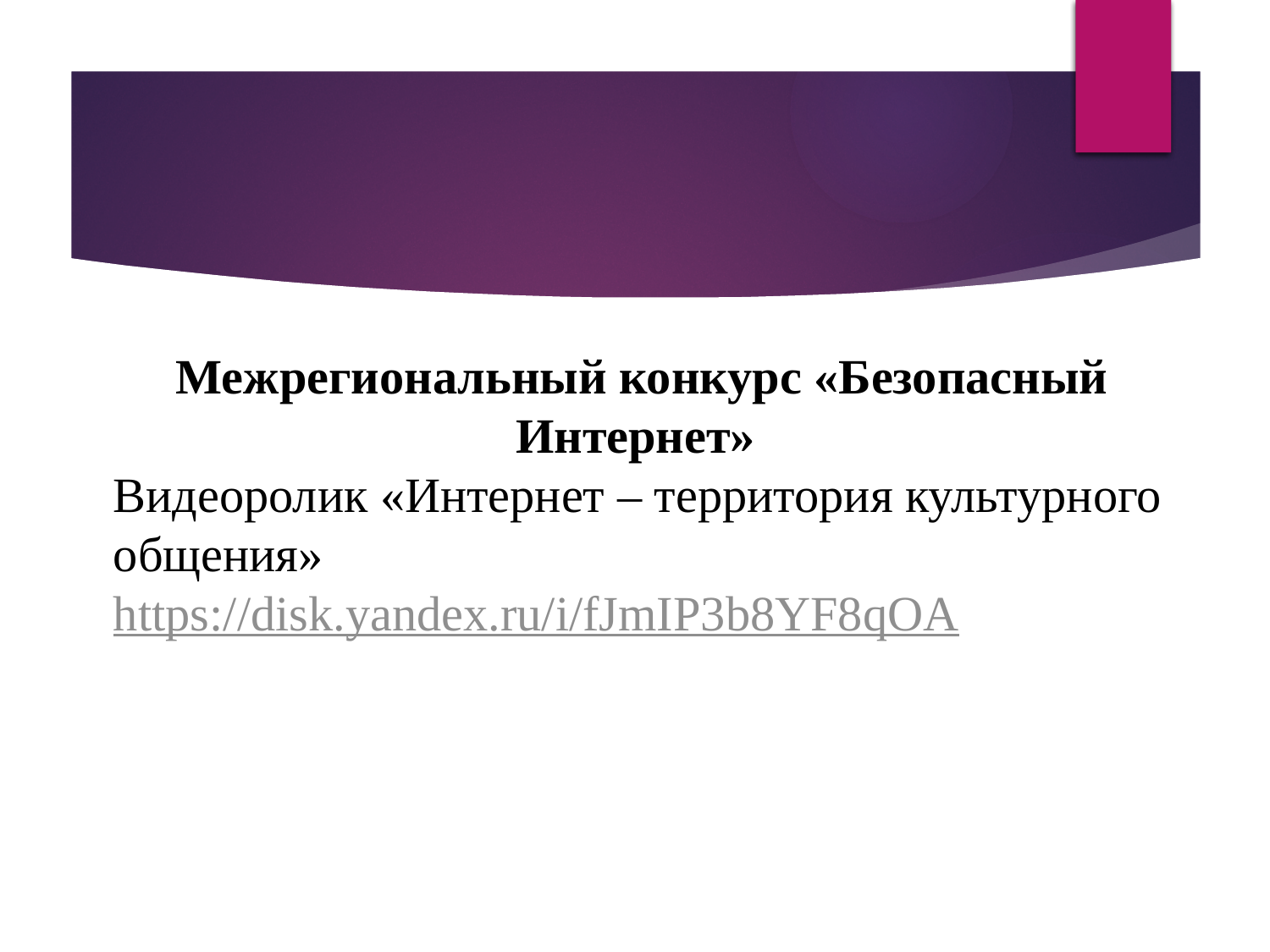

Межрегиональный конкурс «Безопасный Интернет»
Видеоролик «Интернет – территория культурного общения» https://disk.yandex.ru/i/fJmIP3b8YF8qOA